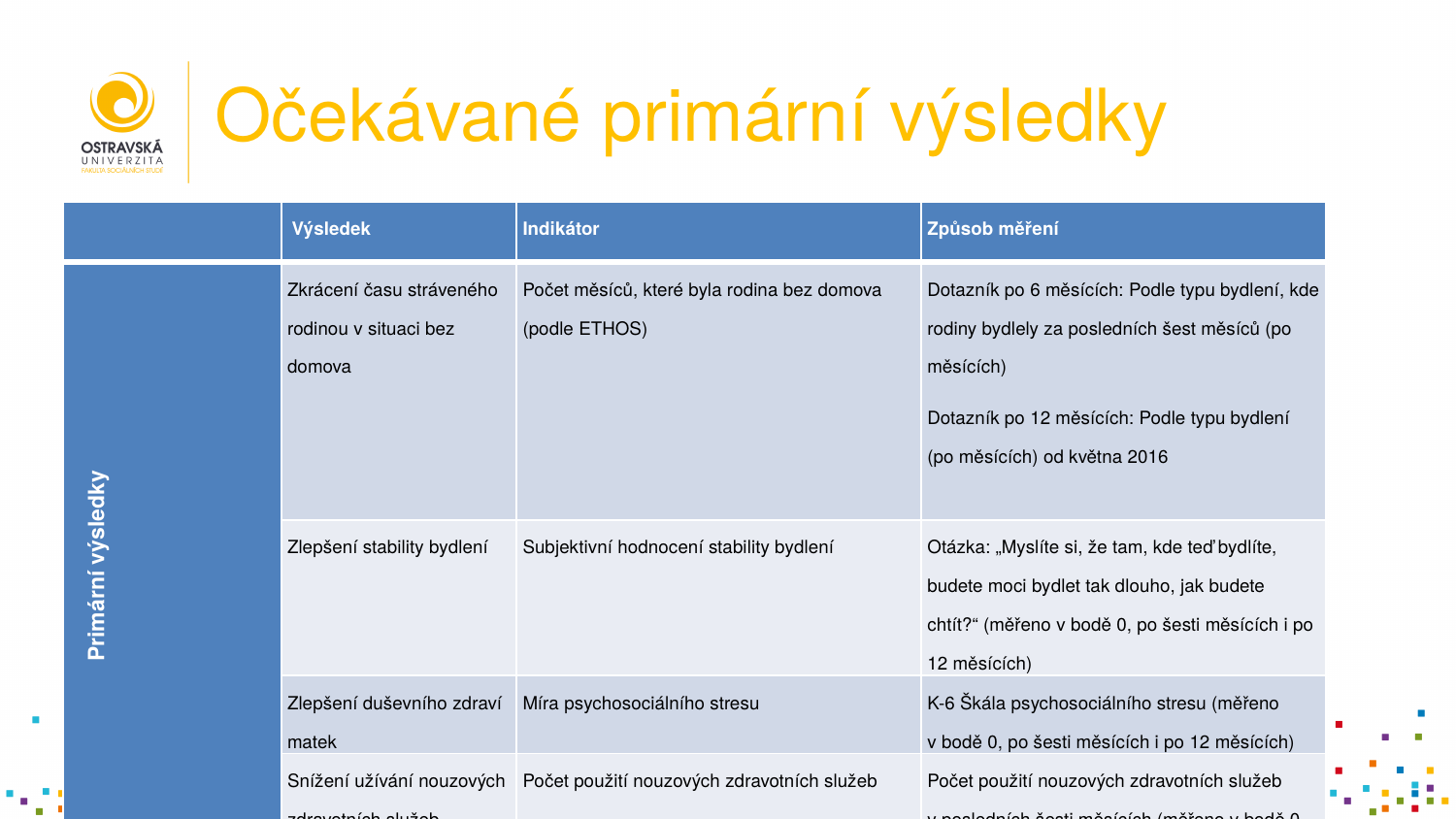

# Očekávané primární výsledky
|  | Výsledek | Indikátor | Způsob měření |
| --- | --- | --- | --- |
| Primární výsledky | Zkrácení času stráveného rodinou v situaci bez domova | Počet měsíců, které byla rodina bez domova (podle ETHOS) | Dotazník po 6 měsících: Podle typu bydlení, kde rodiny bydlely za posledních šest měsíců (po měsících) Dotazník po 12 měsících: Podle typu bydlení (po měsících) od května 2016 |
|  | Zlepšení stability bydlení | Subjektivní hodnocení stability bydlení | Otázka: „Myslíte si, že tam, kde teď bydlíte, budete moci bydlet tak dlouho, jak budete chtít?“ (měřeno v bodě 0, po šesti měsících i po 12 měsících) |
|  | Zlepšení duševního zdraví matek | Míra psychosociálního stresu | K-6 Škála psychosociálního stresu (měřeno v bodě 0, po šesti měsících i po 12 měsících) |
|  | Snížení užívání nouzových zdravotních služeb | Počet použití nouzových zdravotních služeb | Počet použití nouzových zdravotních služeb v posledních šesti měsících (měřeno v bodě 0, po šesti měsících i po 12 měsících) |